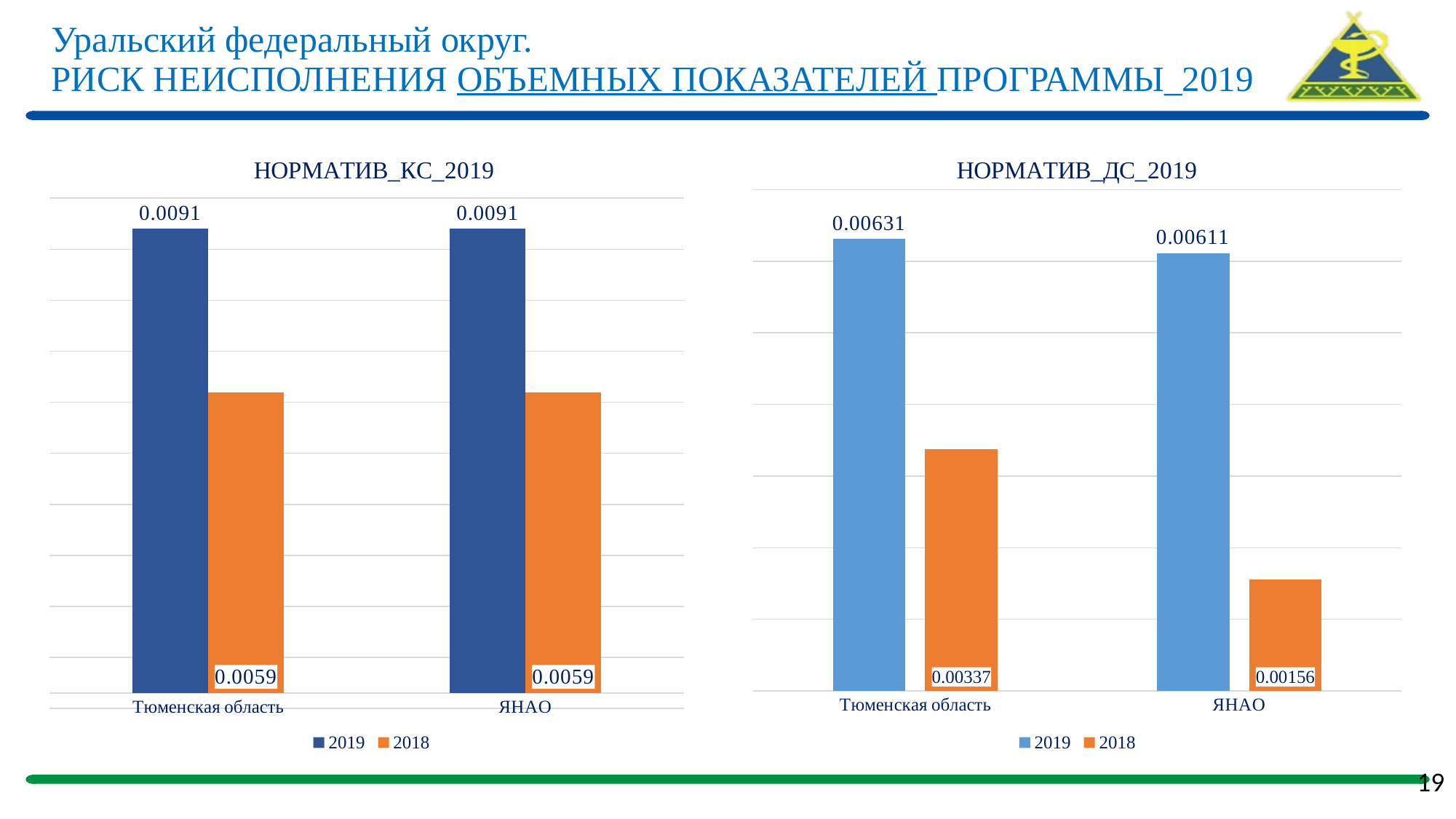

# Уральский федеральный округ. РИСК НЕИСПОЛНЕНИЯ ОБЪЕМНЫХ ПОКАЗАТЕЛЕЙ ПРОГРАММЫ_2019

### Chart: НОРМАТИВ_ДС_2019

| Category | 2019 | 2018 |
|---|---|---|
| Тюменская область | 0.00631 | 0.00337 |
| ЯНАО | 0.00611 | 0.00156 |

### Chart: НОРМАТИВ_КС_2019

| Category | 2019 | 2018 |
|---|---|---|
| Тюменская область | 0.0091 | 0.0059 |
| ЯНАО | 0.0091 | 0.0059 |
19